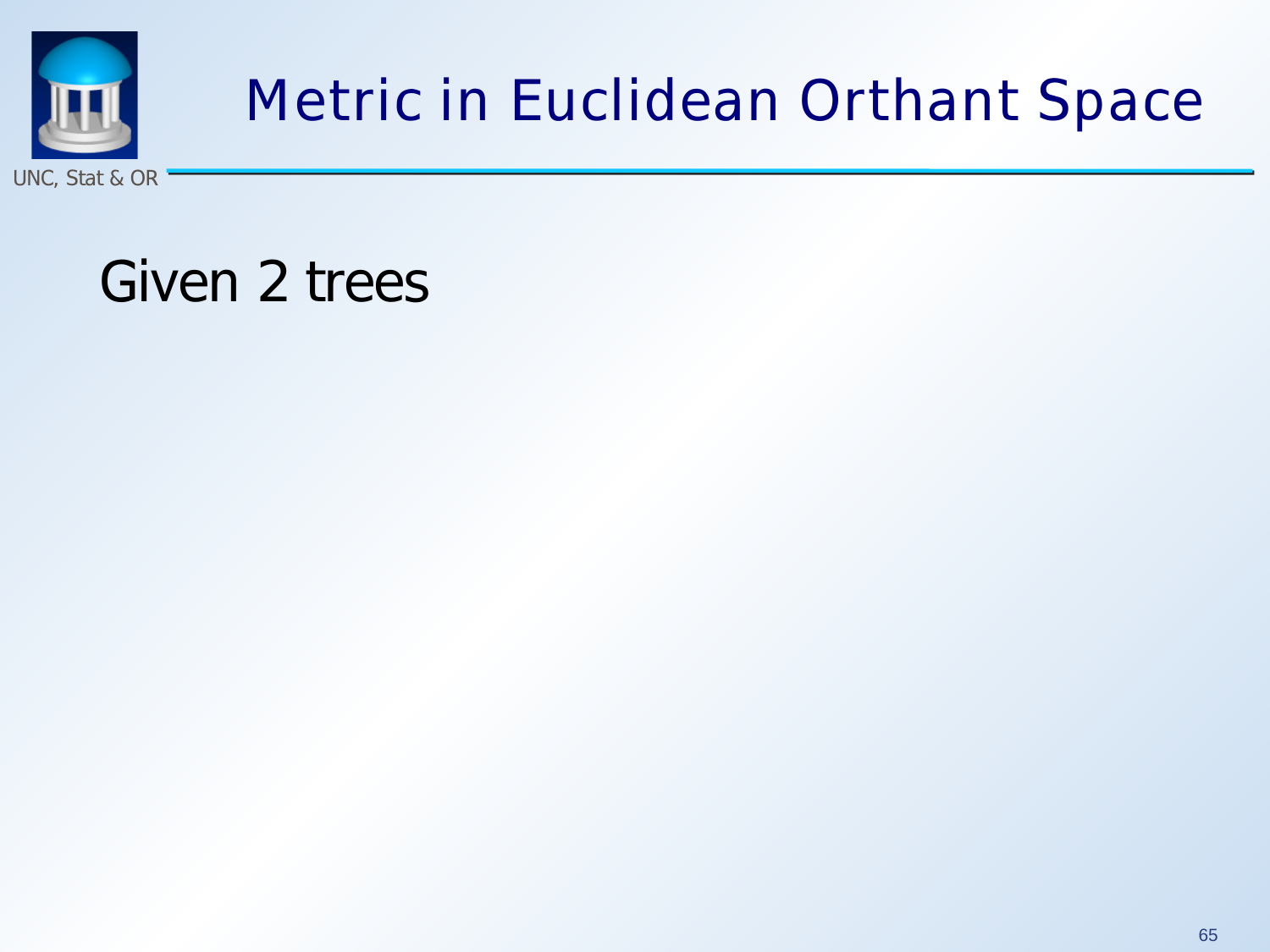

# Metric in Euclidean Orthant Space
Given 2 trees